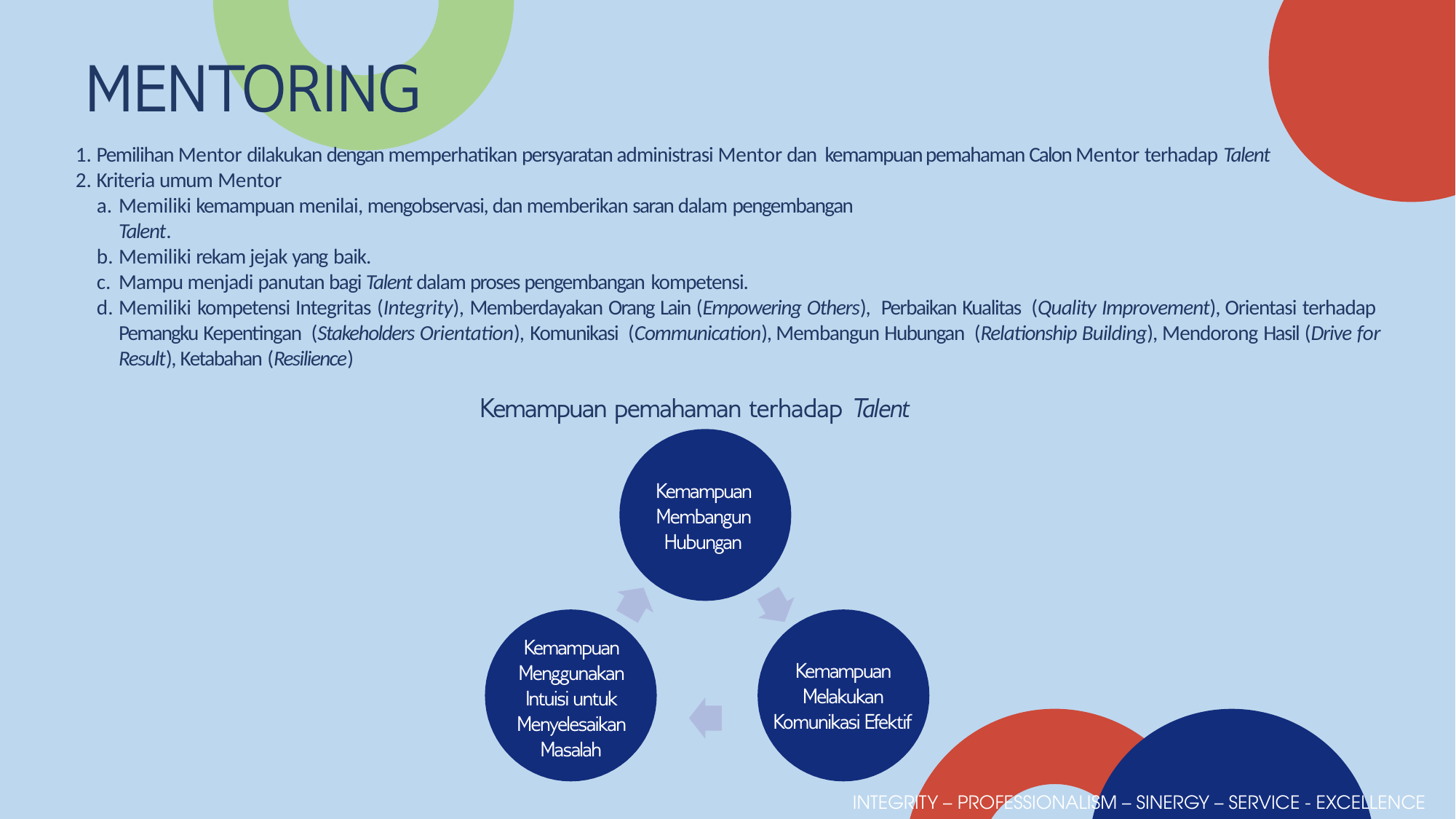

# MENTORING
Pemilihan Mentor dilakukan dengan memperhatikan persyaratan administrasi Mentor dan  kemampuan pemahaman Calon Mentor terhadap Talent
Kriteria umum Mentor
Memiliki kemampuan menilai, mengobservasi, dan memberikan saran dalam pengembangan
Talent.
Memiliki rekam jejak yang baik.
Mampu menjadi panutan bagi Talent dalam proses pengembangan kompetensi.
Memiliki kompetensi Integritas (Integrity), Memberdayakan Orang Lain (Empowering Others),  Perbaikan Kualitas (Quality Improvement), Orientasi terhadap  Pemangku Kepentingan  (Stakeholders Orientation), Komunikasi (Communication), Membangun Hubungan  (Relationship Building), Mendorong Hasil (Drive for Result), Ketabahan (Resilience)

Kemampuan pemahaman terhadap Talent

Kemampuan Membangun Hubungan

Kemampuan Menggunakan Intuisi untuk Menyelesaikan Masalah
Kemampuan Melakukan Komunikasi Efektif

INTEGRITY – PROFESSIONALISM – SINERGY – SERVICE - EXCELLENCE